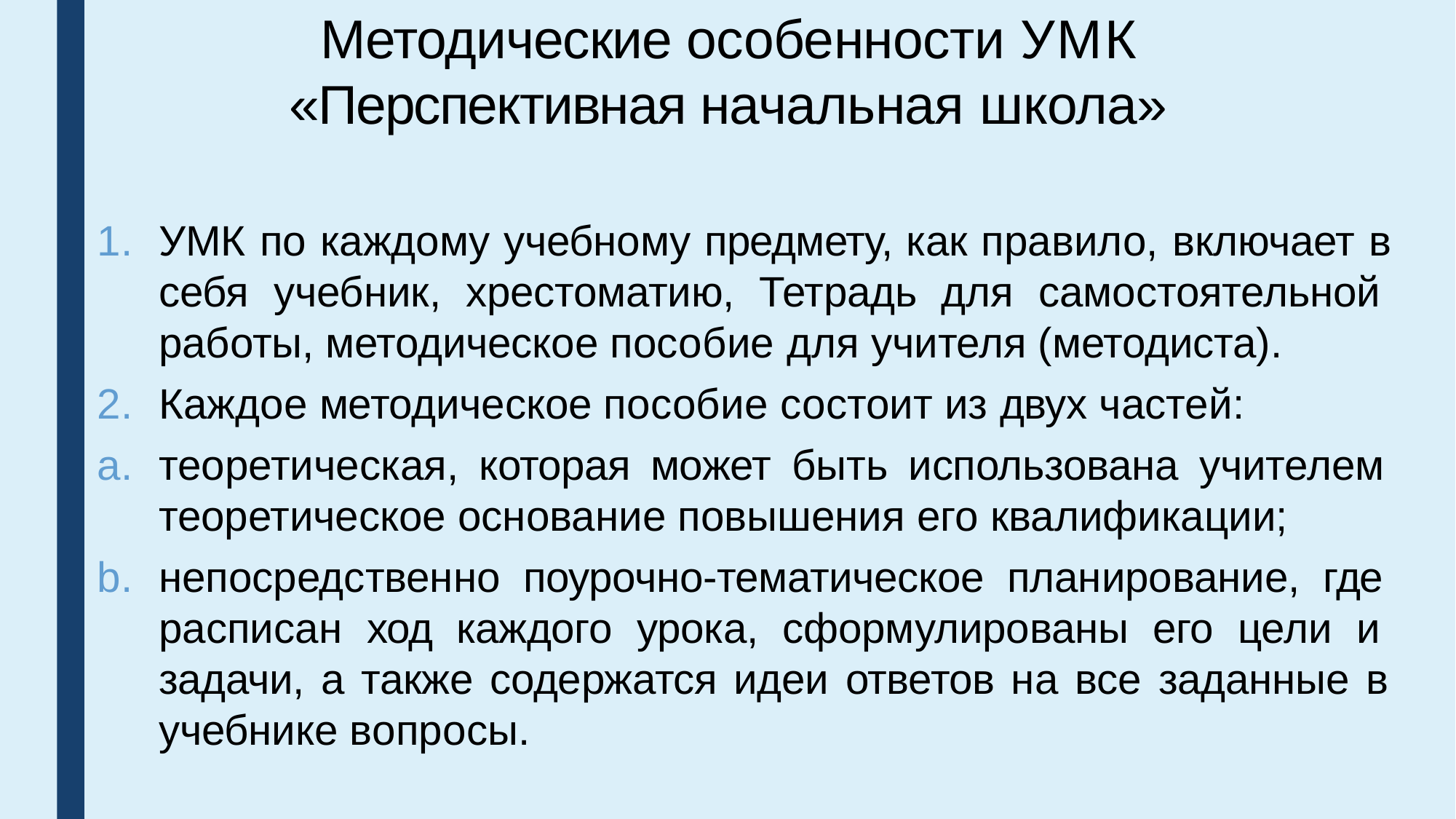

# Методические особенности УМК
«Перспективная начальная школа»
УМК по каждому учебному предмету, как правило, включает в  себя учебник, хрестоматию, Тетрадь для самостоятельной  работы, методическое пособие для учителя (методиста).
Каждое методическое пособие состоит из двух частей:
теоретическая, которая может быть использована учителем  теоретическое основание повышения его квалификации;
непосредственно поурочно-тематическое планирование, где  расписан ход каждого урока, сформулированы его цели и  задачи, а также содержатся идеи ответов на все заданные в  учебнике вопросы.